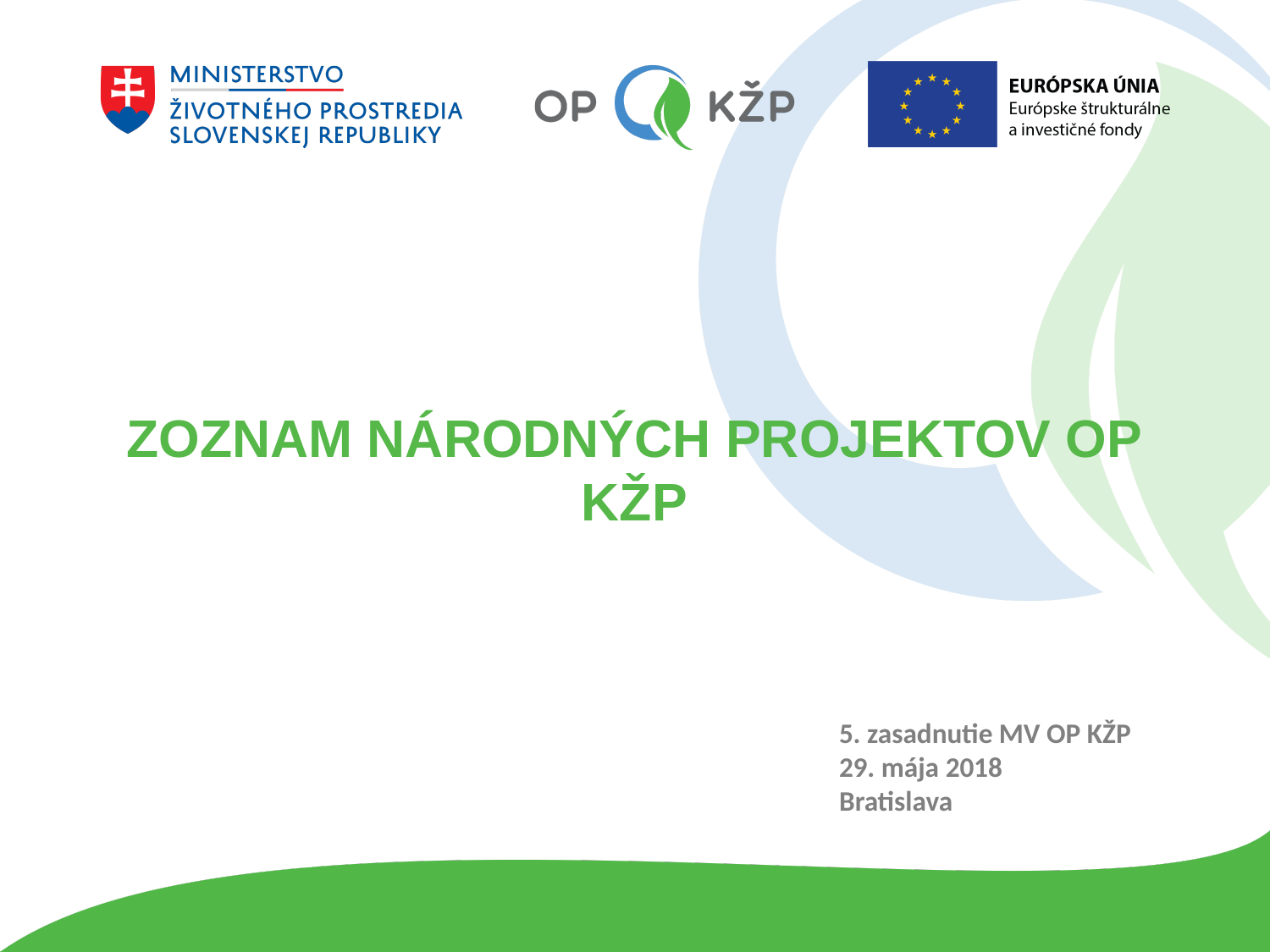

ZOZNAM NÁRODNÝCH PROJEKTOV OP KŽP
5. zasadnutie MV OP KŽP
29. mája 2018
Bratislava